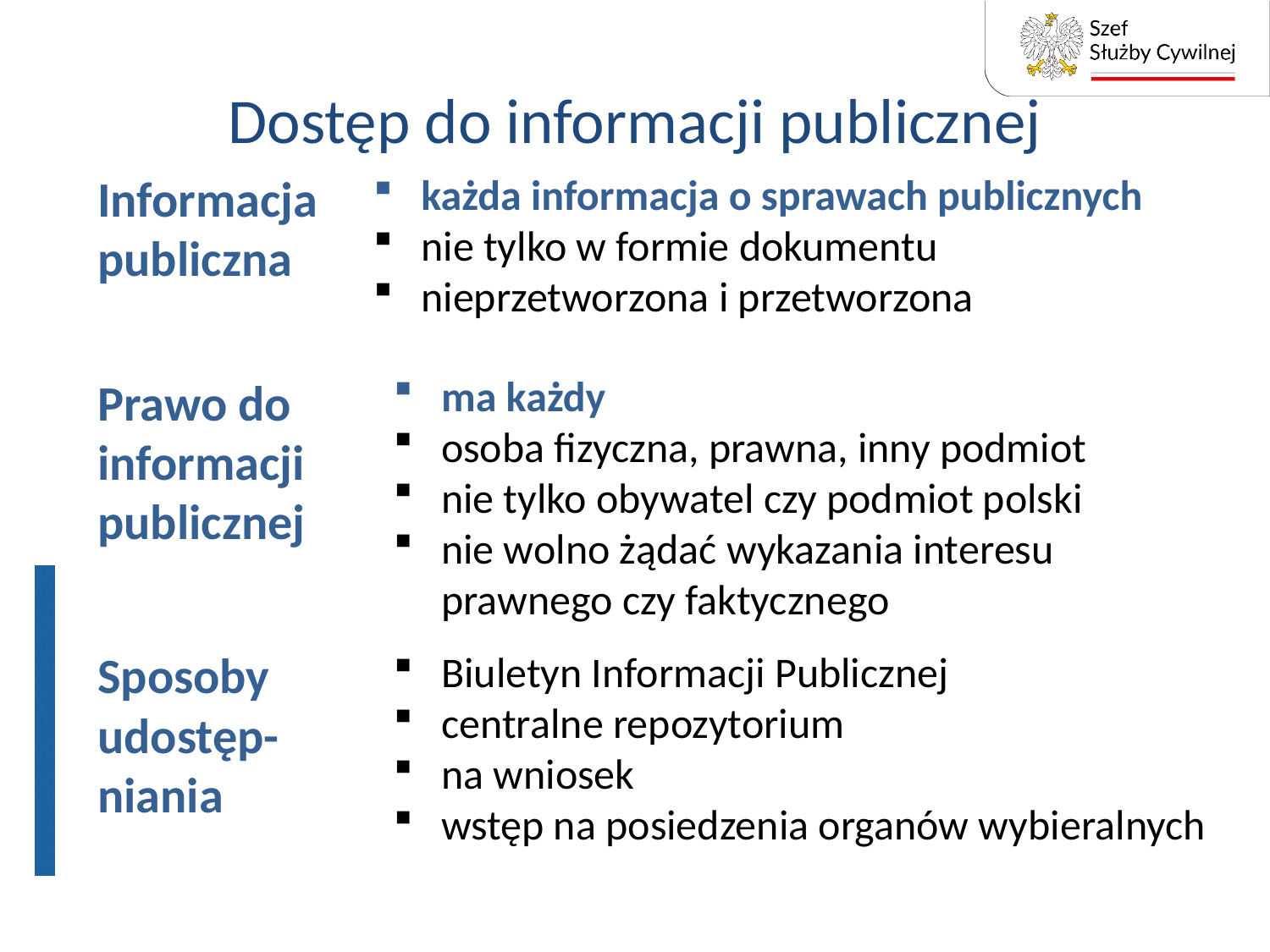

# Dostęp do informacji publicznej
Informacja publiczna
każda informacja o sprawach publicznych
nie tylko w formie dokumentu
nieprzetworzona i przetworzona
ma każdy
osoba fizyczna, prawna, inny podmiot
nie tylko obywatel czy podmiot polski
nie wolno żądać wykazania interesu prawnego czy faktycznego
Prawo do informacji publicznej
Sposoby udostęp-niania
Biuletyn Informacji Publicznej
centralne repozytorium
na wniosek
wstęp na posiedzenia organów wybieralnych